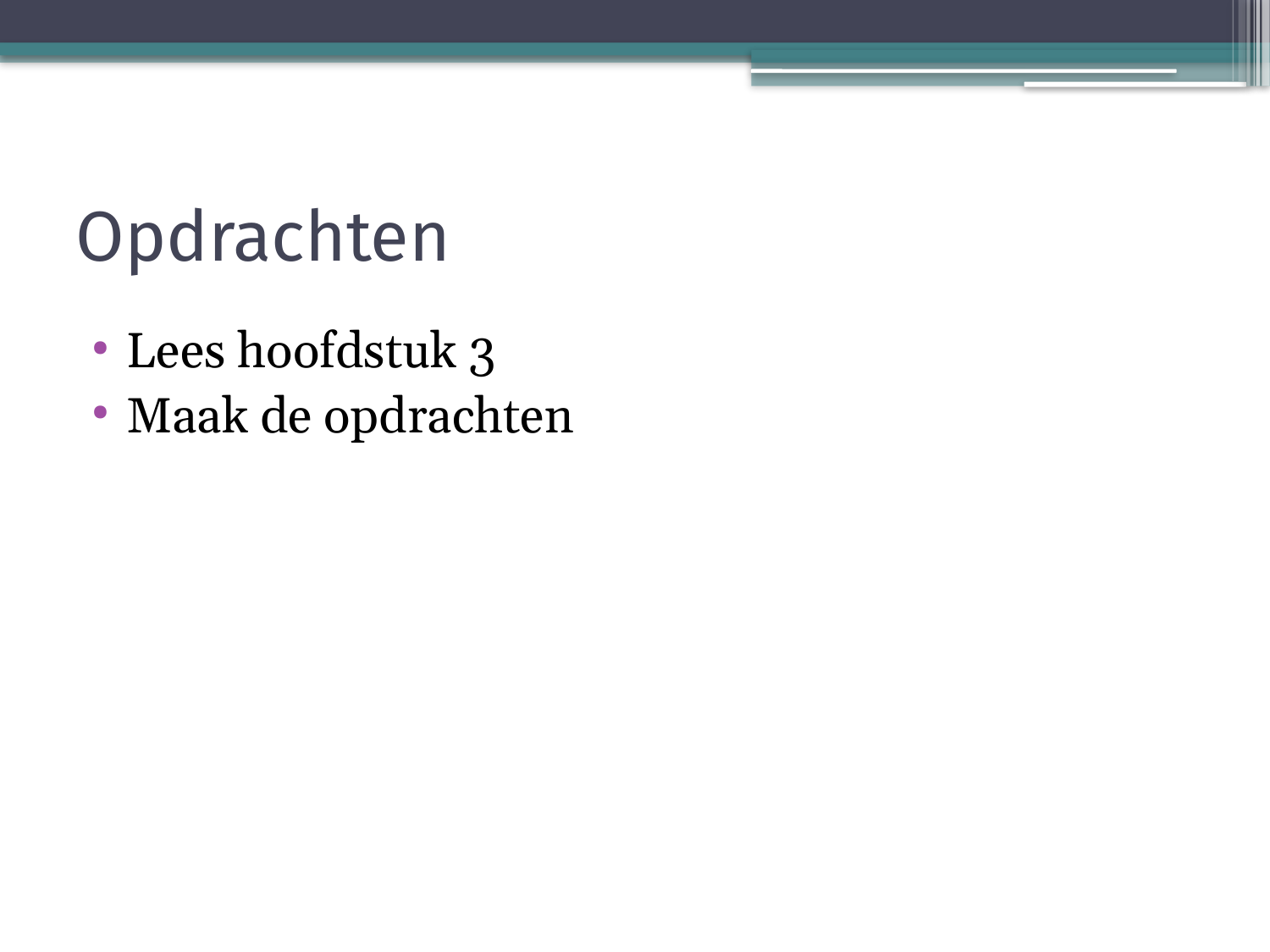

# Opdrachten
Lees hoofdstuk 3
Maak de opdrachten